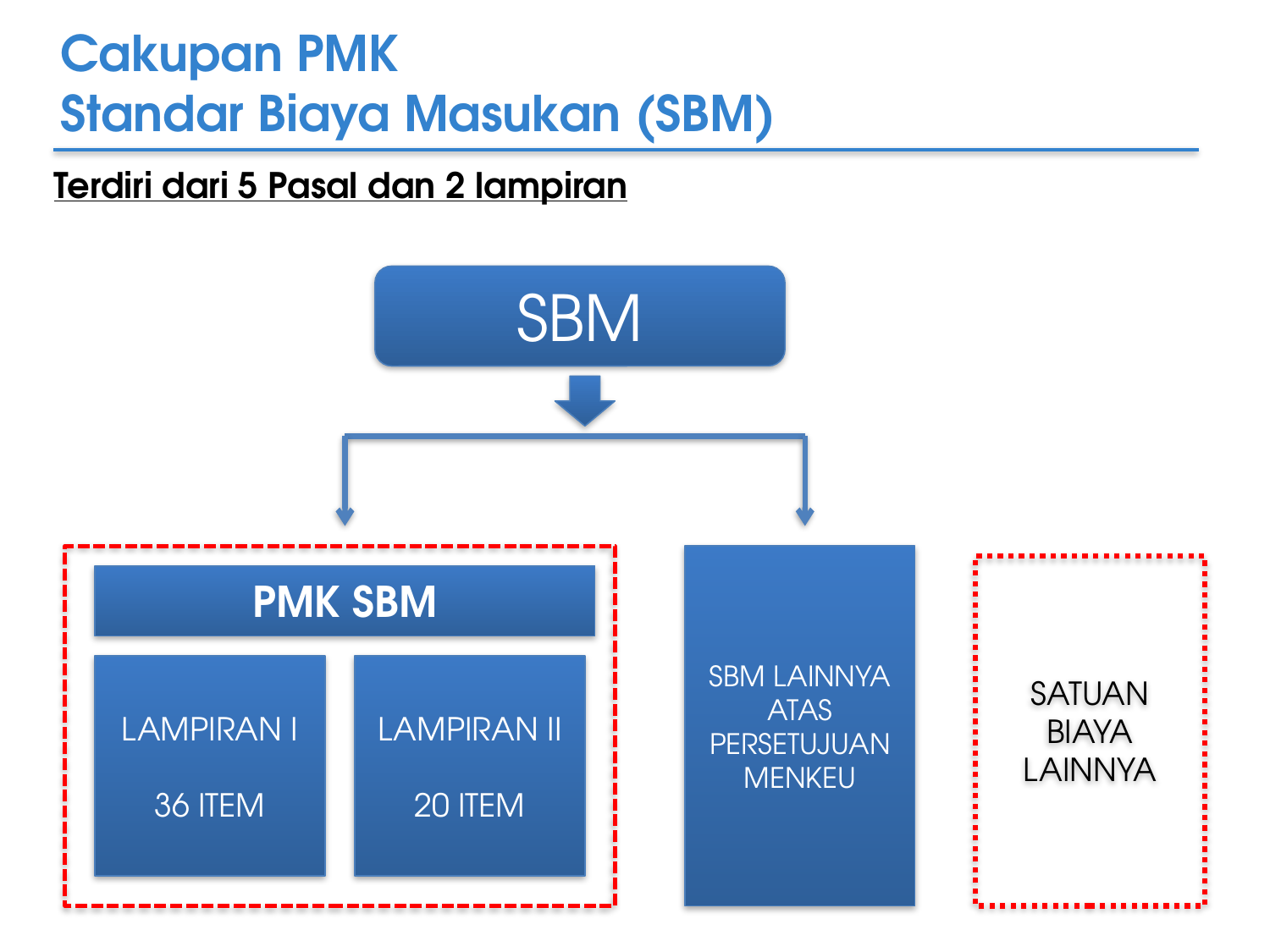

Cakupan PMK
Standar Biaya Masukan (SBM)
Terdiri dari 5 Pasal dan 2 lampiran
SBM

SBM LAINNYA ATAS PERSETUJUAN MENKEU
SATUAN BIAYA LAINNYA
PMK SBM
LAMPIRAN I

36 ITEM
LAMPIRAN II

20 ITEM